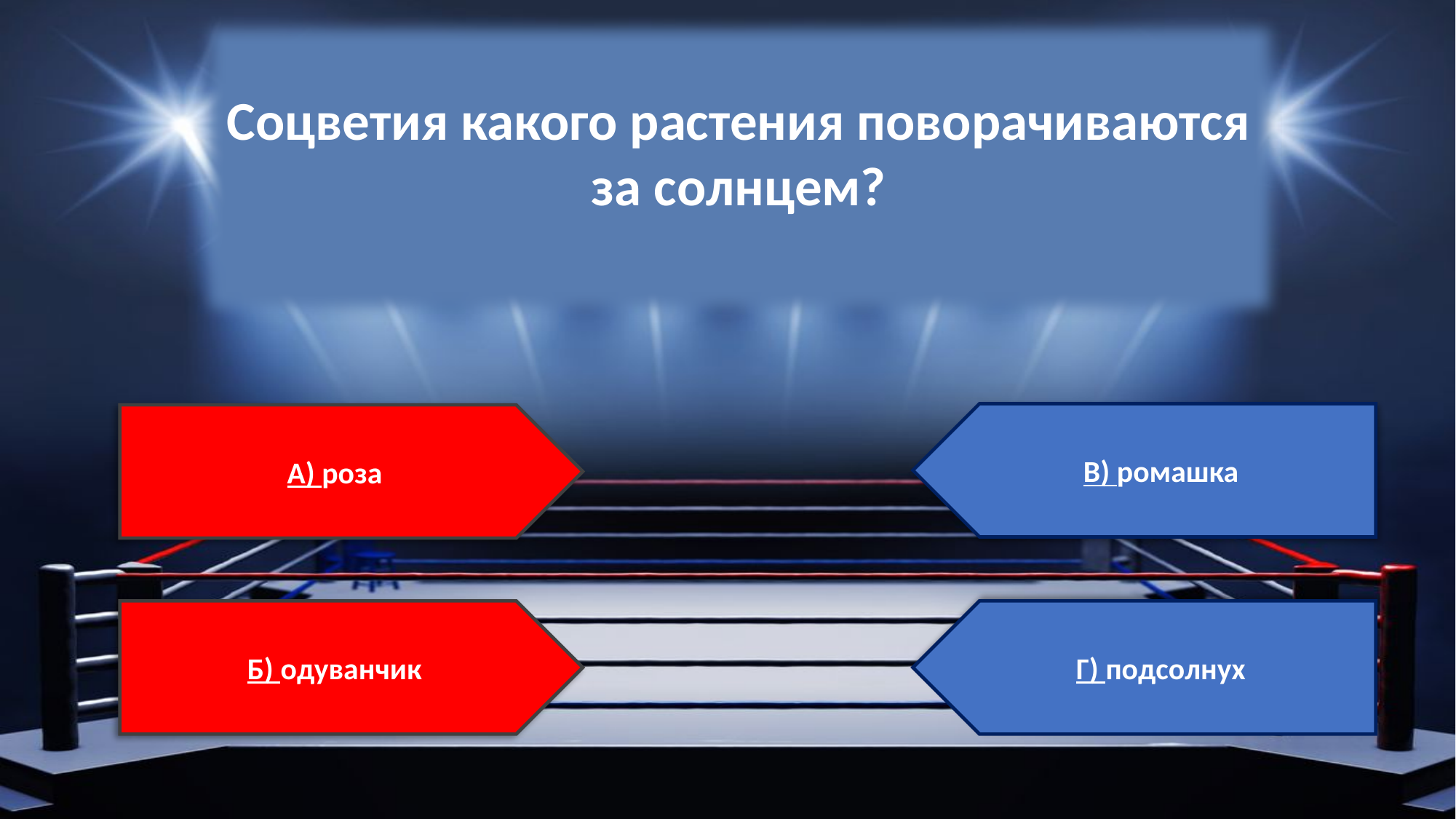

Соцветия какого растения поворачиваются за солнцем?

В) ромашка
А) роза
Б) одуванчик
Г) подсолнух